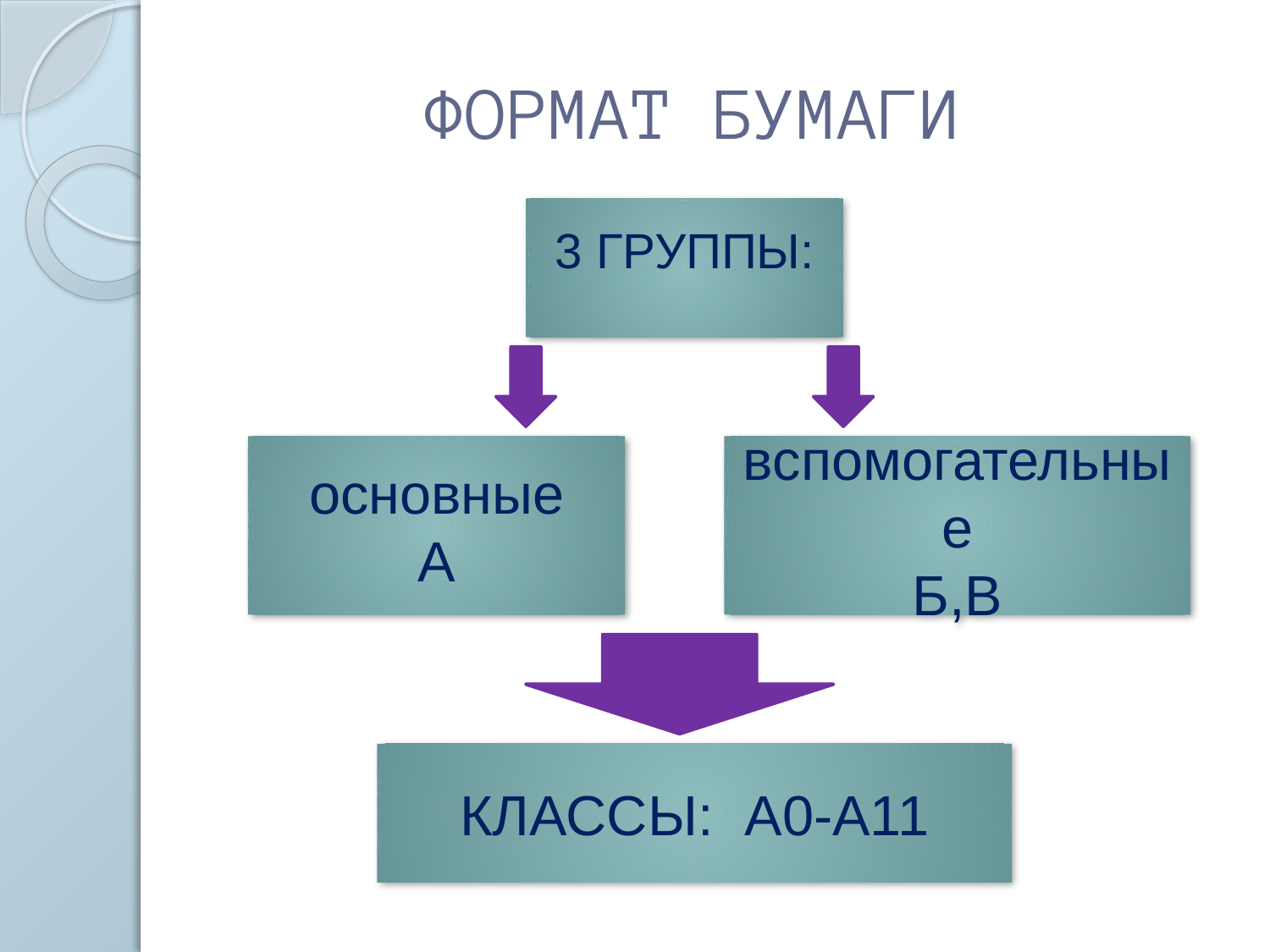

# ФОРМАТ БУМАГИ
3 ГРУППЫ:

основные
А
вспомогательные
Б,В

КЛАССЫ:  А0-А11